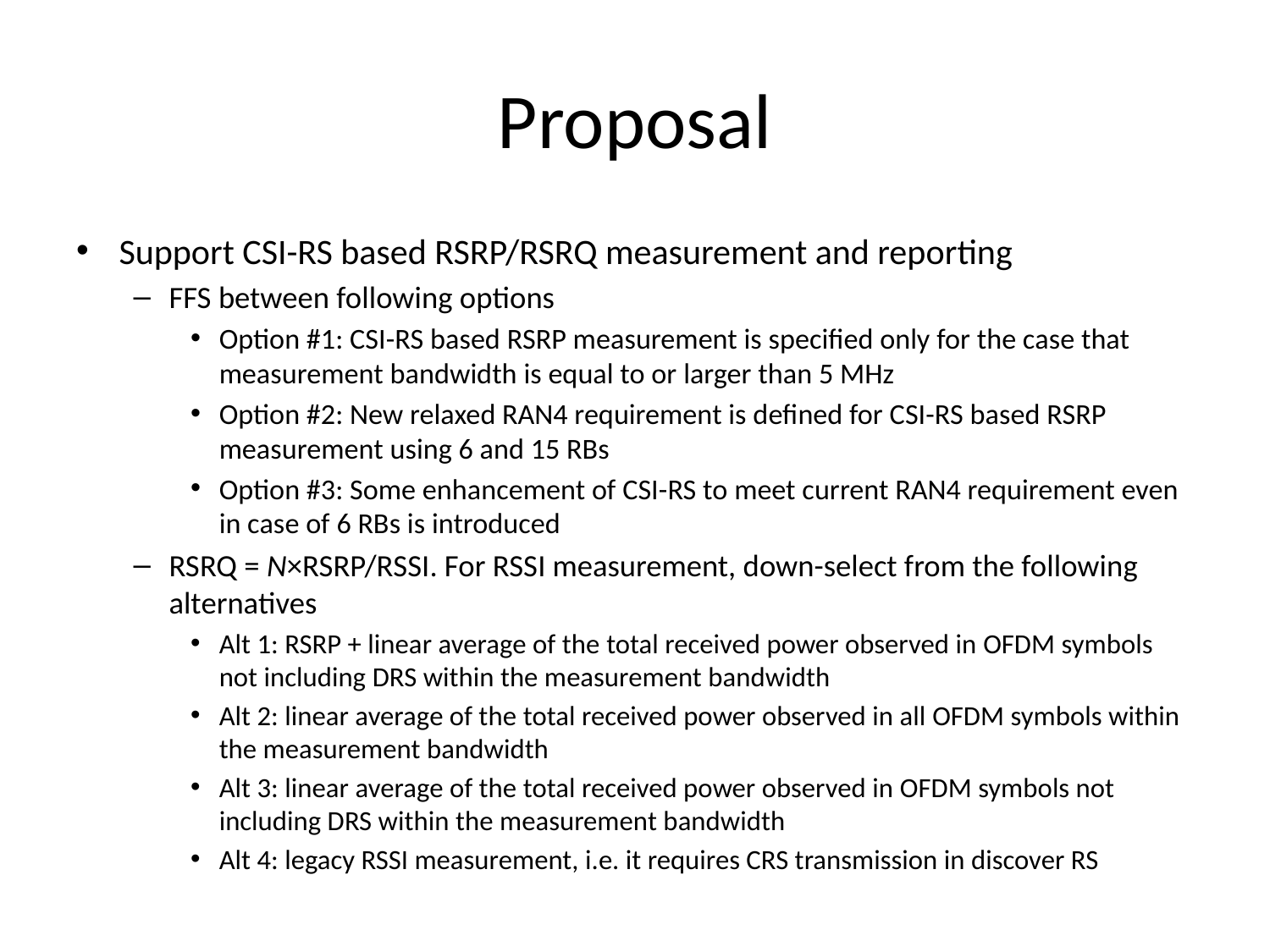

# Proposal
Support CSI-RS based RSRP/RSRQ measurement and reporting
FFS between following options
Option #1: CSI-RS based RSRP measurement is specified only for the case that measurement bandwidth is equal to or larger than 5 MHz
Option #2: New relaxed RAN4 requirement is defined for CSI-RS based RSRP measurement using 6 and 15 RBs
Option #3: Some enhancement of CSI-RS to meet current RAN4 requirement even in case of 6 RBs is introduced
RSRQ = N×RSRP/RSSI. For RSSI measurement, down-select from the following alternatives
Alt 1: RSRP + linear average of the total received power observed in OFDM symbols not including DRS within the measurement bandwidth
Alt 2: linear average of the total received power observed in all OFDM symbols within the measurement bandwidth
Alt 3: linear average of the total received power observed in OFDM symbols not including DRS within the measurement bandwidth
Alt 4: legacy RSSI measurement, i.e. it requires CRS transmission in discover RS